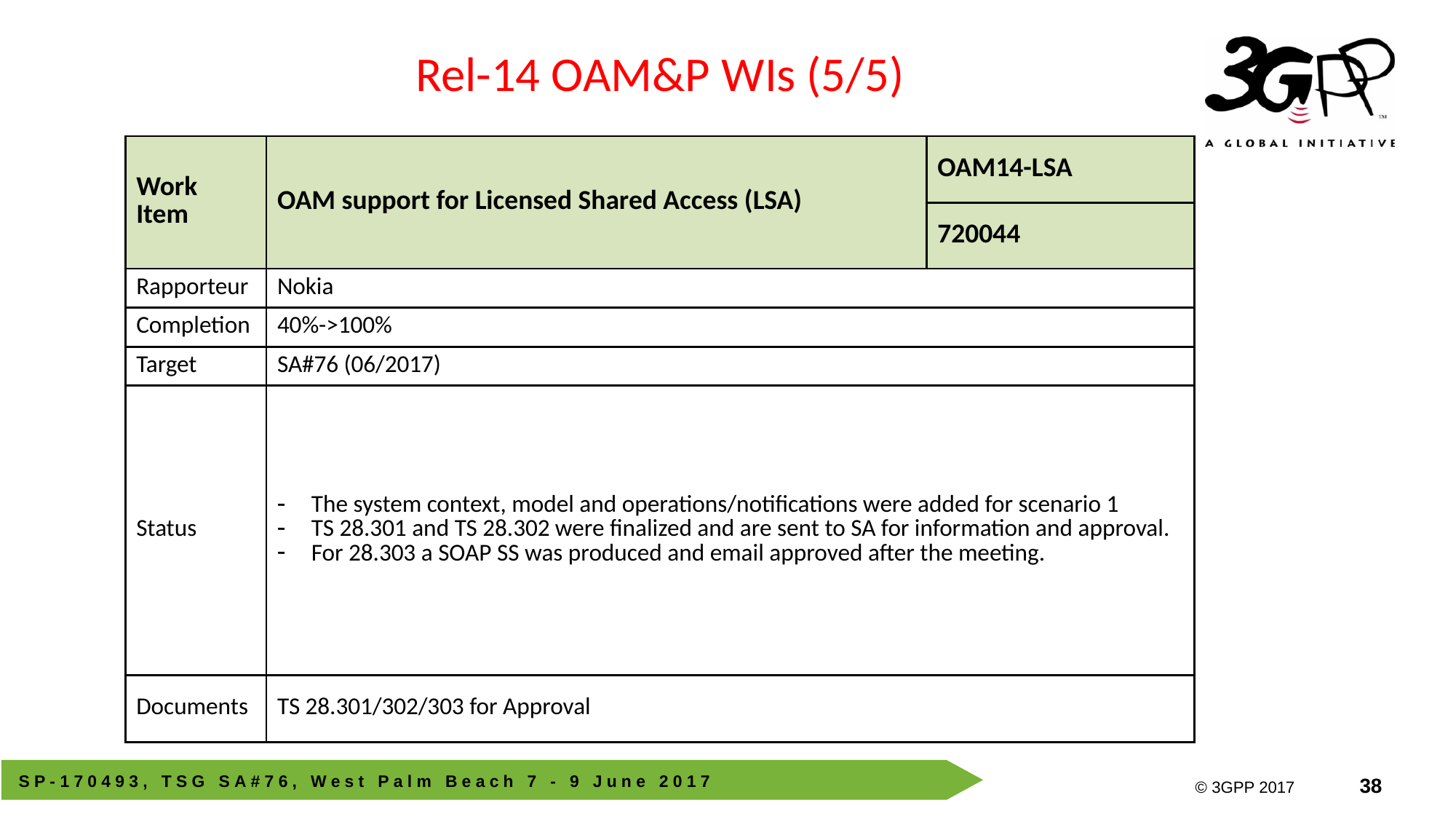

Rel-14 OAM&P WIs (5/5)
| Work Item | OAM support for Licensed Shared Access (LSA) | OAM14-LSA |
| --- | --- | --- |
|  |  | 720044 |
| Rapporteur | Nokia |  |
| Completion | 40%->100% |  |
| Target | SA#76 (06/2017) |  |
| Status | The system context, model and operations/notifications were added for scenario 1 TS 28.301 and TS 28.302 were finalized and are sent to SA for information and approval. For 28.303 a SOAP SS was produced and email approved after the meeting. |  |
| Documents | TS 28.301/302/303 for Approval |  |